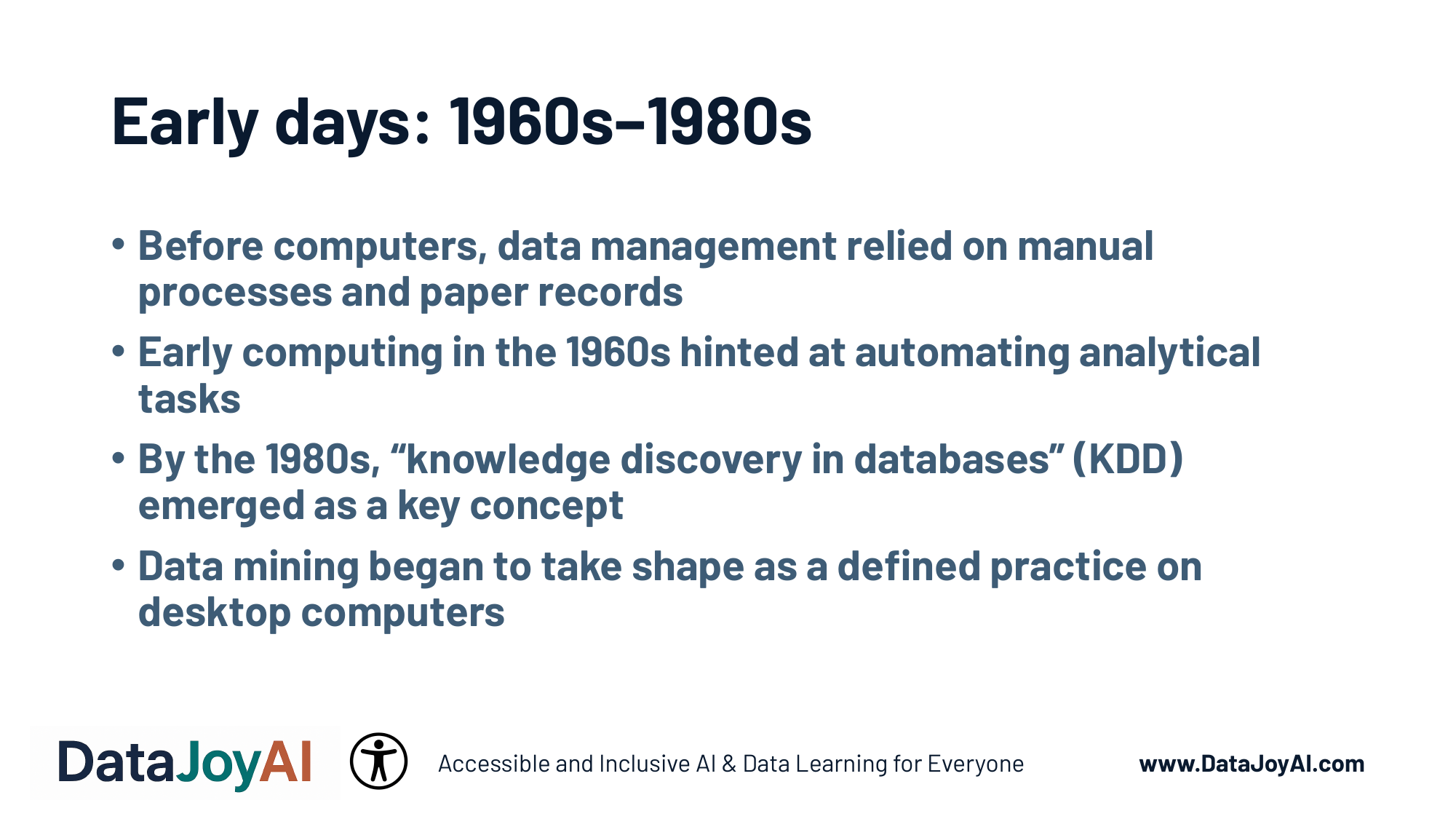

# Early days: 1960s–1980s
Before computers, data management relied on manual processes and paper records
Early computing in the 1960s hinted at automating analytical tasks
By the 1980s, “knowledge discovery in databases” (KDD) emerged as a key concept
Data mining began to take shape as a defined practice on desktop computers